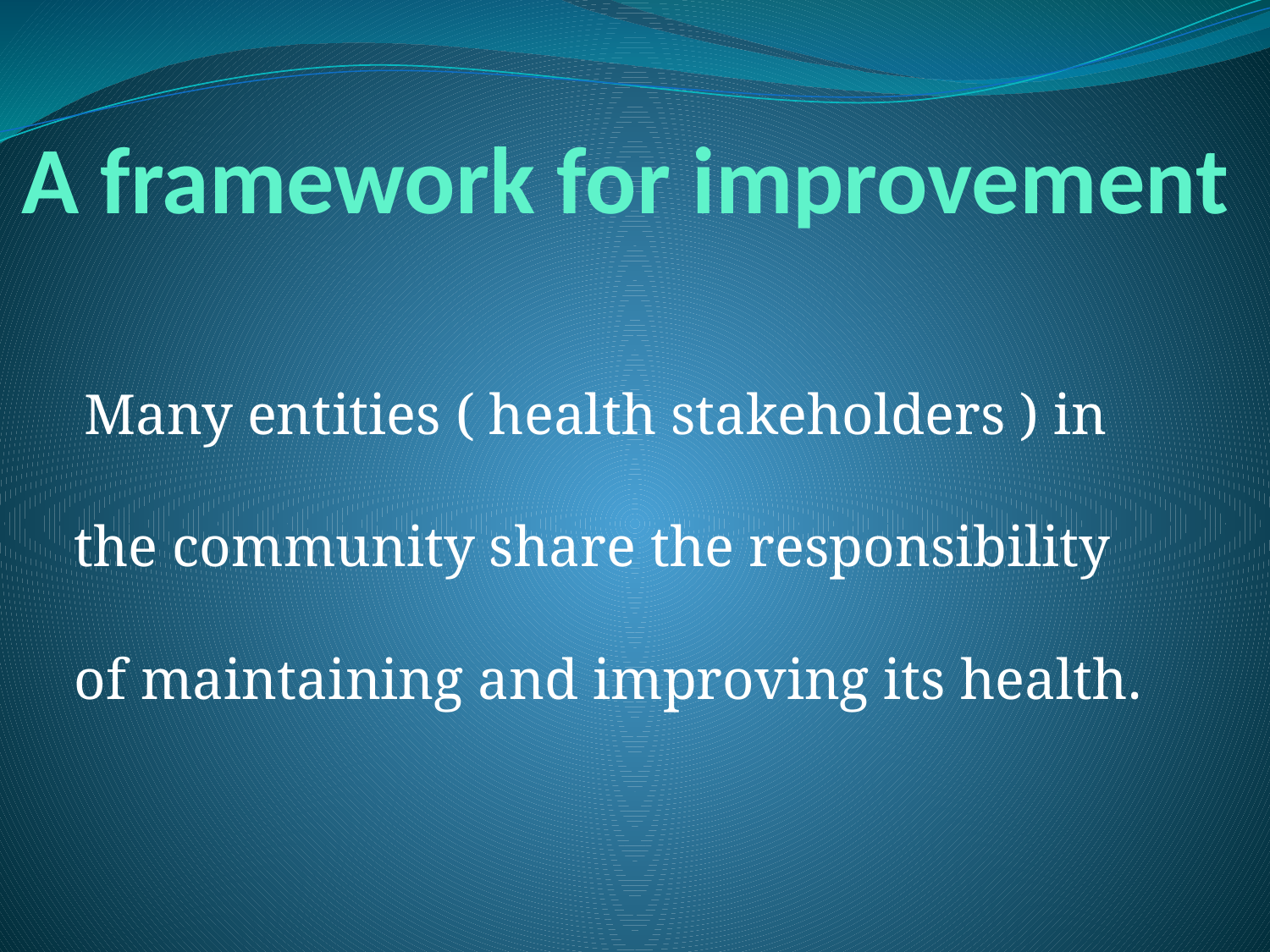

# A framework for improvement
 Many entities ( health stakeholders ) in the community share the responsibility of maintaining and improving its health.